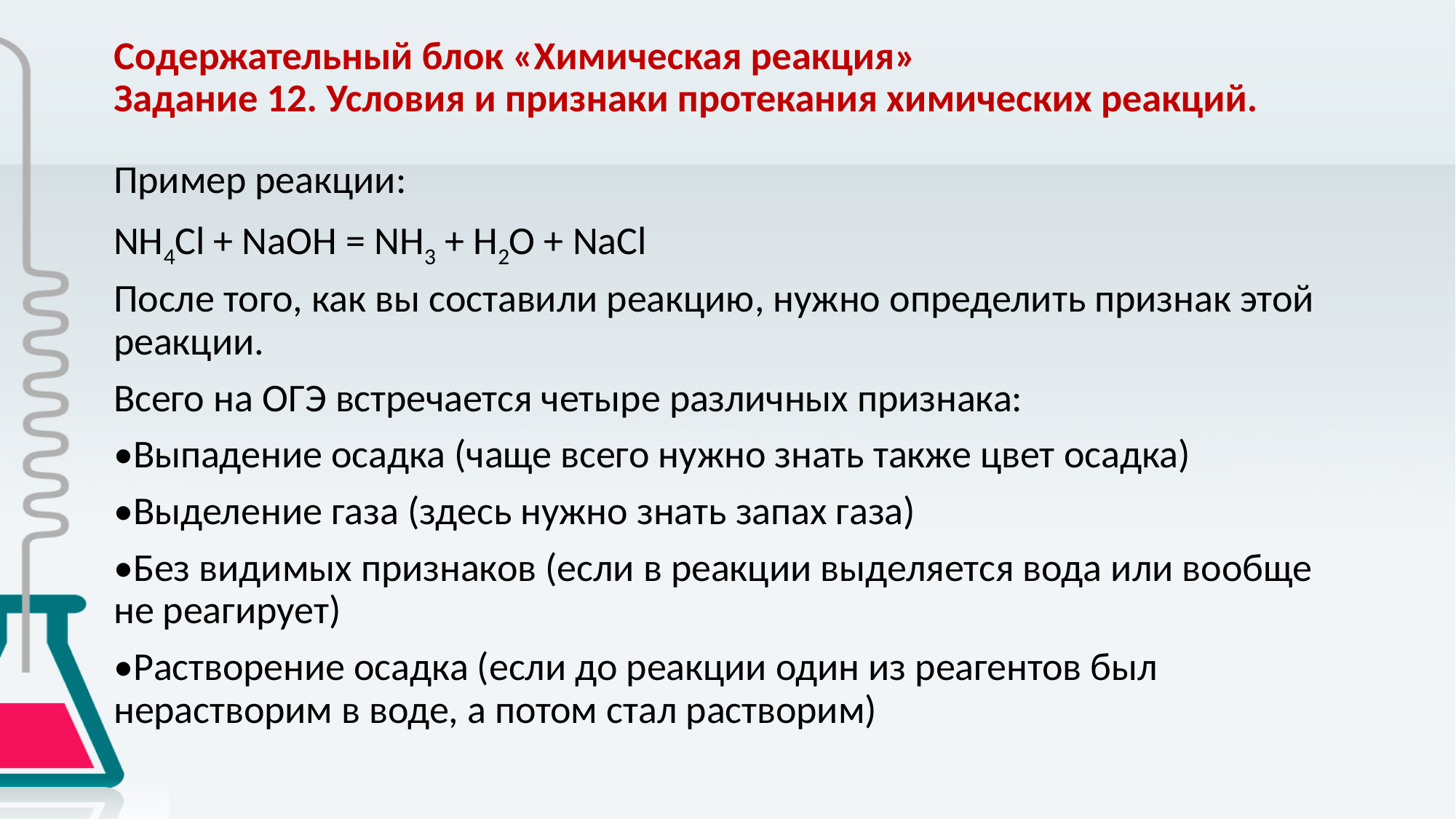

# Содержательный блок «Химическая реакция» Задание 12. Условия и признаки протекания химических реакций.
Пример реакции:
NH4Cl + NaOH = NH3 + H2O + NaCl
После того, как вы составили реакцию, нужно определить признак этой реакции.
Всего на ОГЭ встречается четыре различных признака:
•Выпадение осадка (чаще всего нужно знать также цвет осадка)
•Выделение газа (здесь нужно знать запах газа)
•Без видимых признаков (если в реакции выделяется вода или вообще не реагирует)
•Растворение осадка (если до реакции один из реагентов был нерастворим в воде, а потом стал растворим)